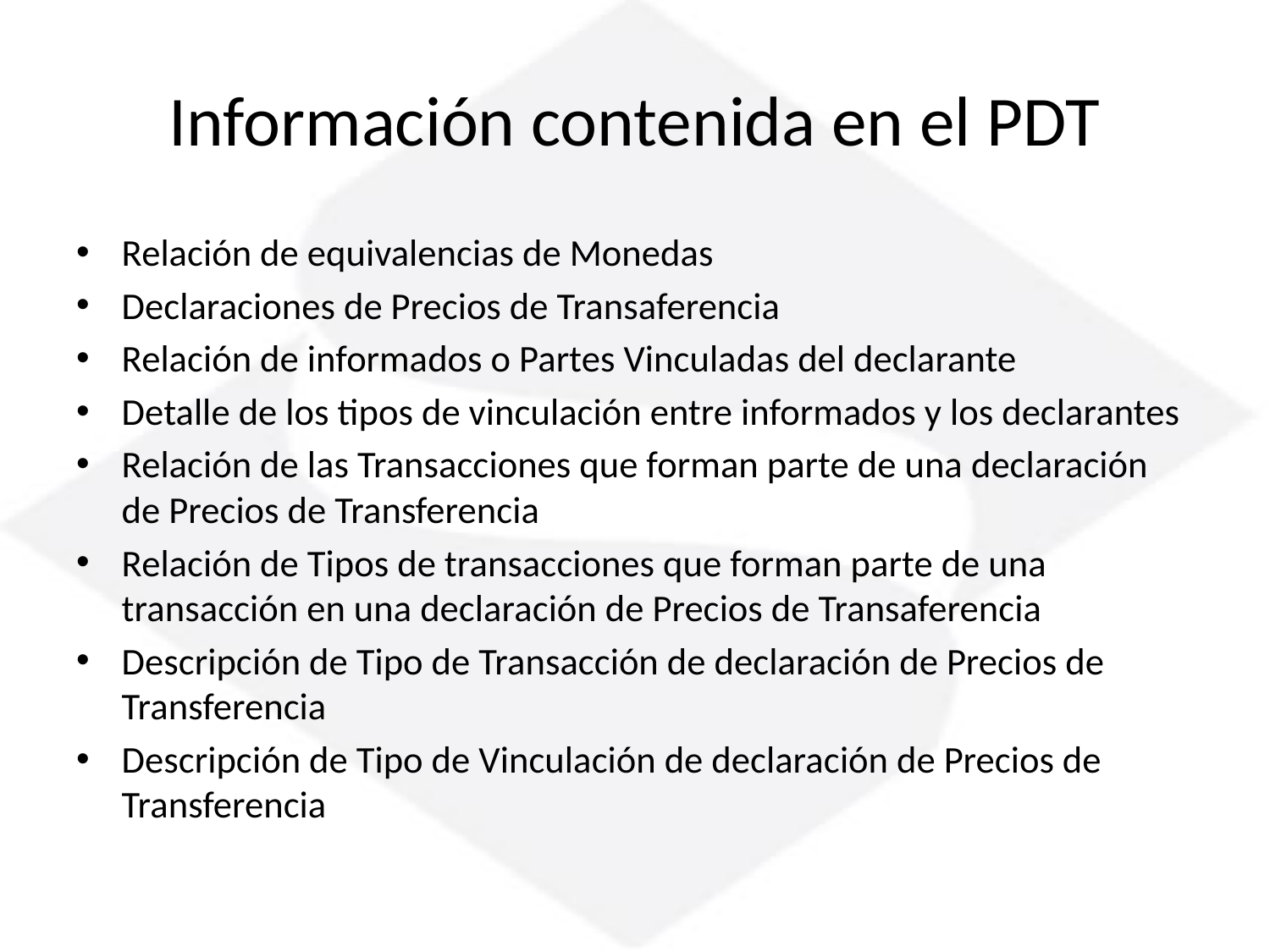

# Información contenida en el PDT
Relación de equivalencias de Monedas
Declaraciones de Precios de Transaferencia
Relación de informados o Partes Vinculadas del declarante
Detalle de los tipos de vinculación entre informados y los declarantes
Relación de las Transacciones que forman parte de una declaración de Precios de Transferencia
Relación de Tipos de transacciones que forman parte de una transacción en una declaración de Precios de Transaferencia
Descripción de Tipo de Transacción de declaración de Precios de Transferencia
Descripción de Tipo de Vinculación de declaración de Precios de Transferencia